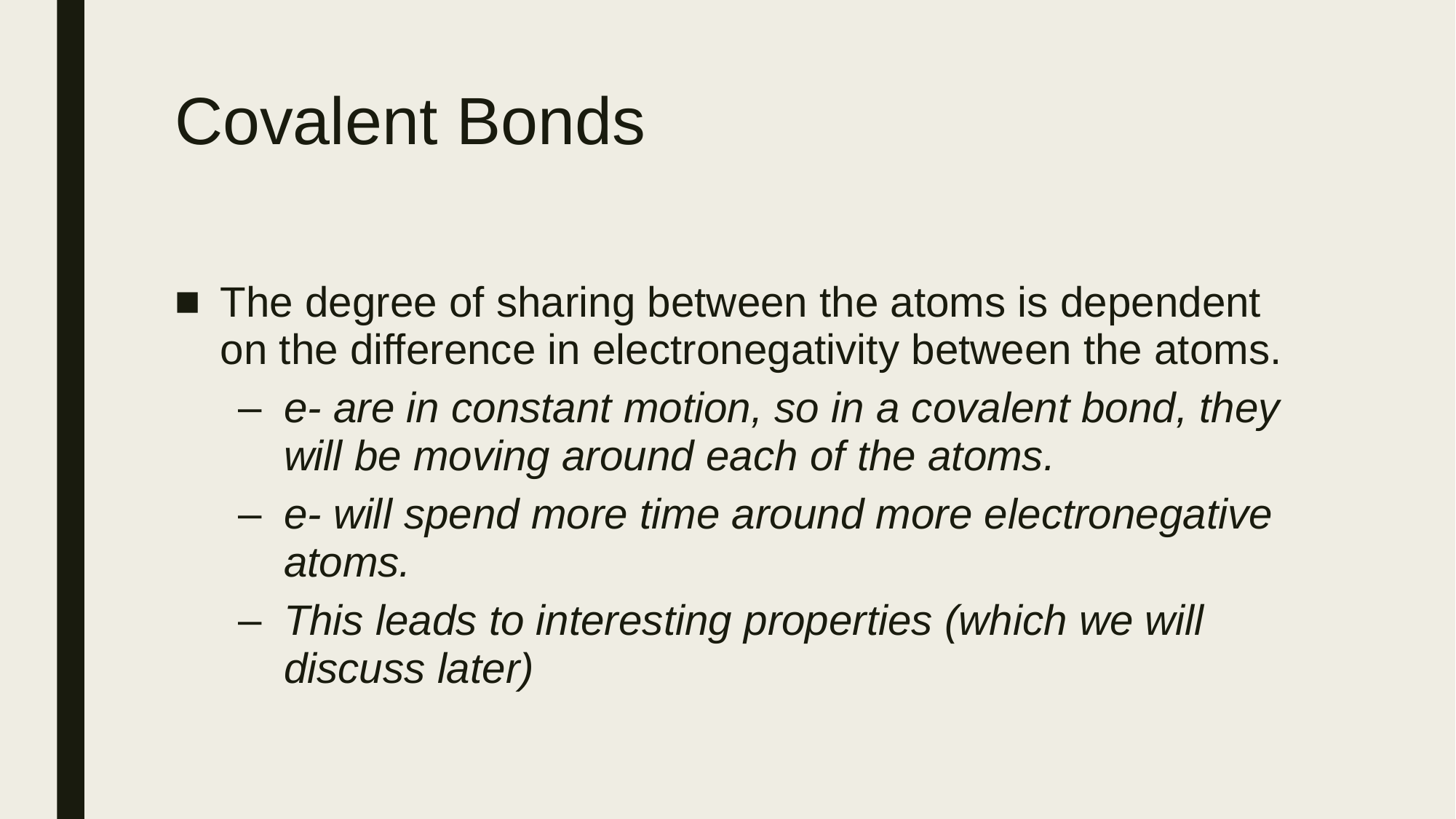

# Covalent Bonds
The degree of sharing between the atoms is dependent on the difference in electronegativity between the atoms.
e- are in constant motion, so in a covalent bond, they will be moving around each of the atoms.
e- will spend more time around more electronegative atoms.
This leads to interesting properties (which we will discuss later)